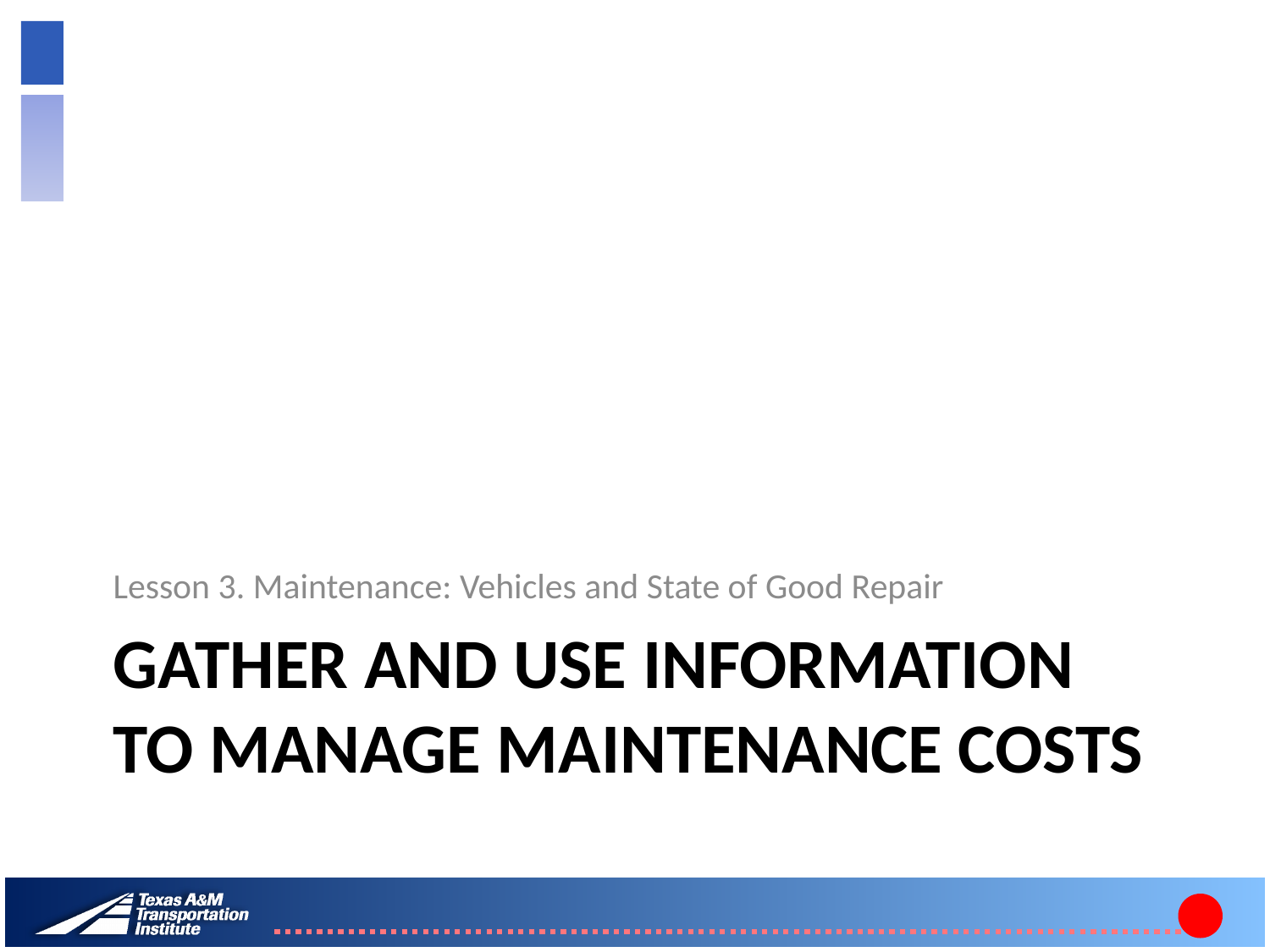

Lesson 3. Maintenance: Vehicles and State of Good Repair
# Gather and Use Information to Manage Maintenance Costs